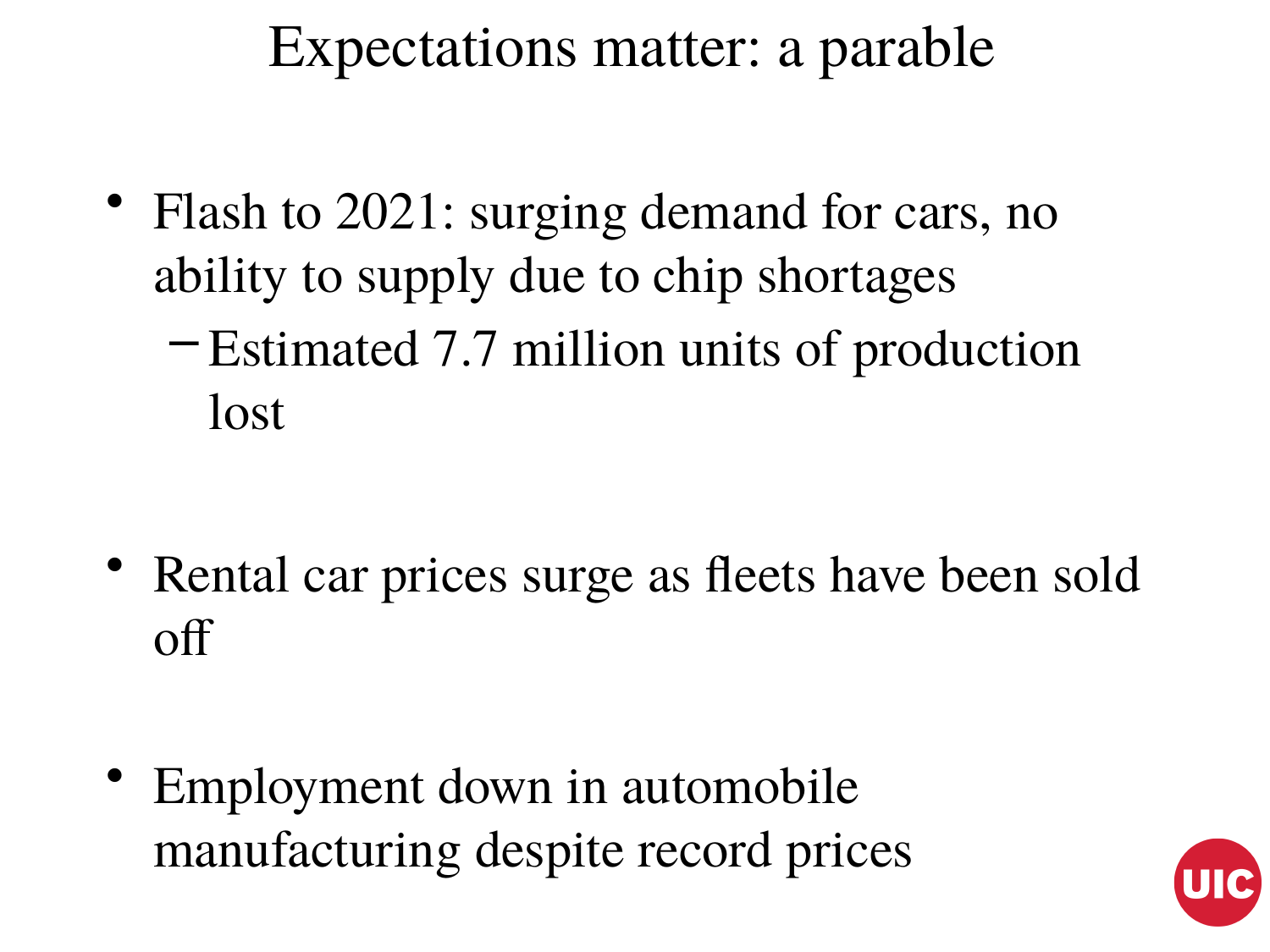

# Expectations matter: a parable
Flash to 2021: surging demand for cars, no ability to supply due to chip shortages
Estimated 7.7 million units of production lost

Rental car prices surge as fleets have been sold off

Employment down in automobile manufacturing despite record prices